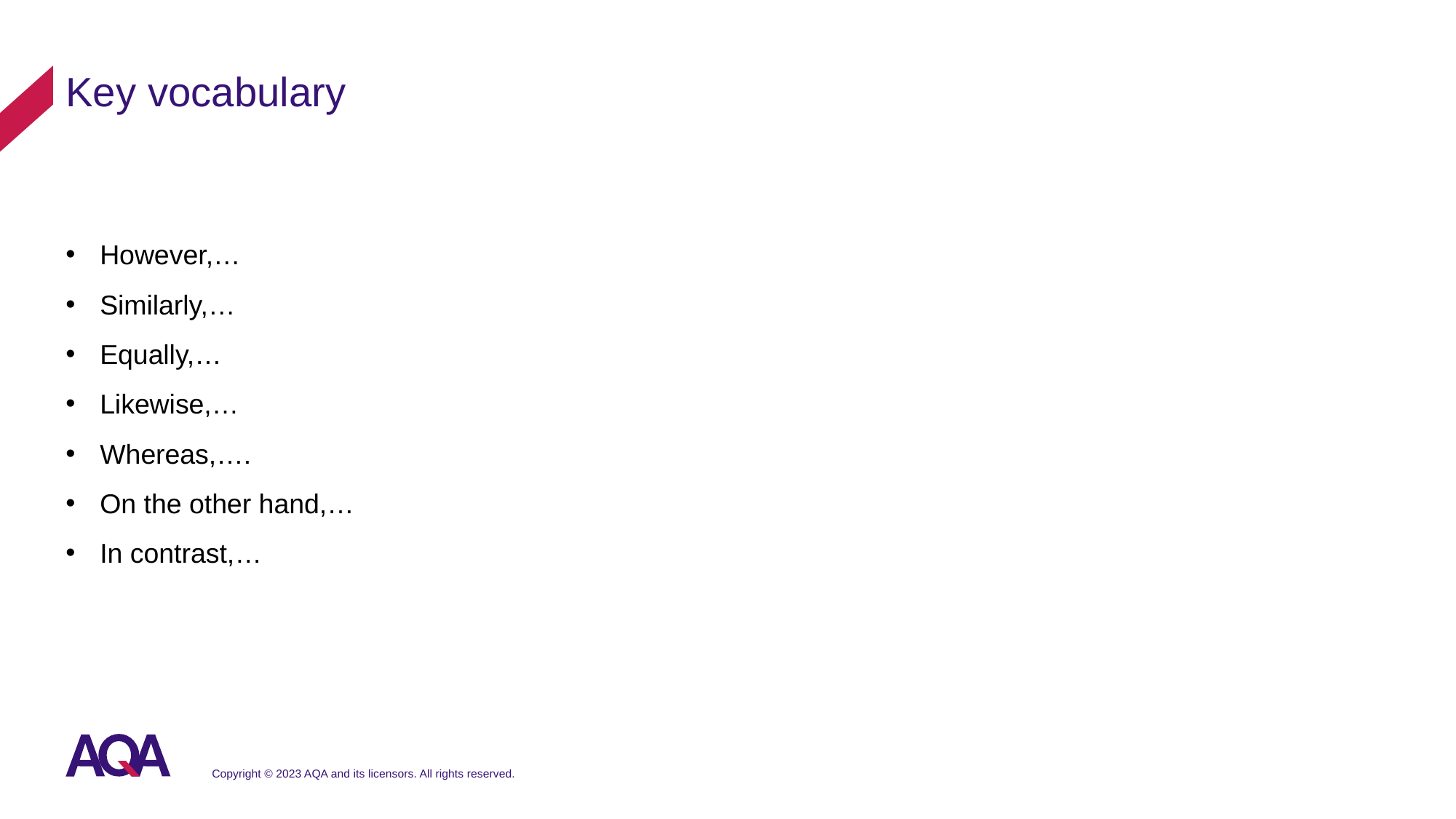

# Key vocabulary
However,…
Similarly,…
Equally,…
Likewise,…
Whereas,….
On the other hand,…
In contrast,…

Copyright © 2023 AQA and its licensors. All rights reserved.